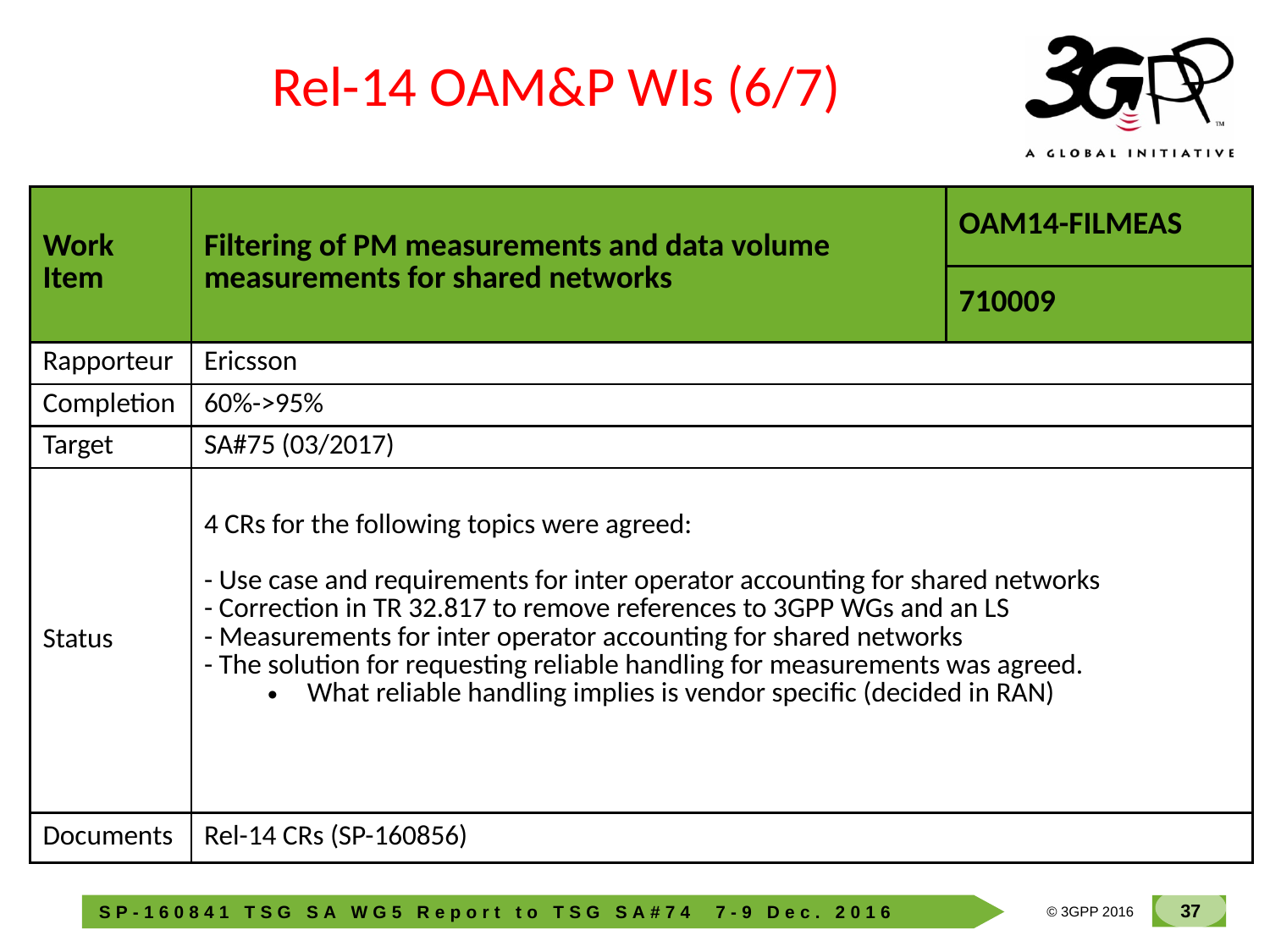

Rel-14 OAM&P WIs (6/7)
| Work Item | Filtering of PM measurements and data volume measurements for shared networks | OAM14-FILMEAS |
| --- | --- | --- |
|  |  | 710009 |
| Rapporteur | Ericsson |  |
| Completion | 60%->95% |  |
| Target | SA#75 (03/2017) |  |
| Status | 4 CRs for the following topics were agreed: - Use case and requirements for inter operator accounting for shared networks - Correction in TR 32.817 to remove references to 3GPP WGs and an LS - Measurements for inter operator accounting for shared networks - The solution for requesting reliable handling for measurements was agreed. What reliable handling implies is vendor specific (decided in RAN) |  |
| Documents | Rel-14 CRs (SP-160856) |  |